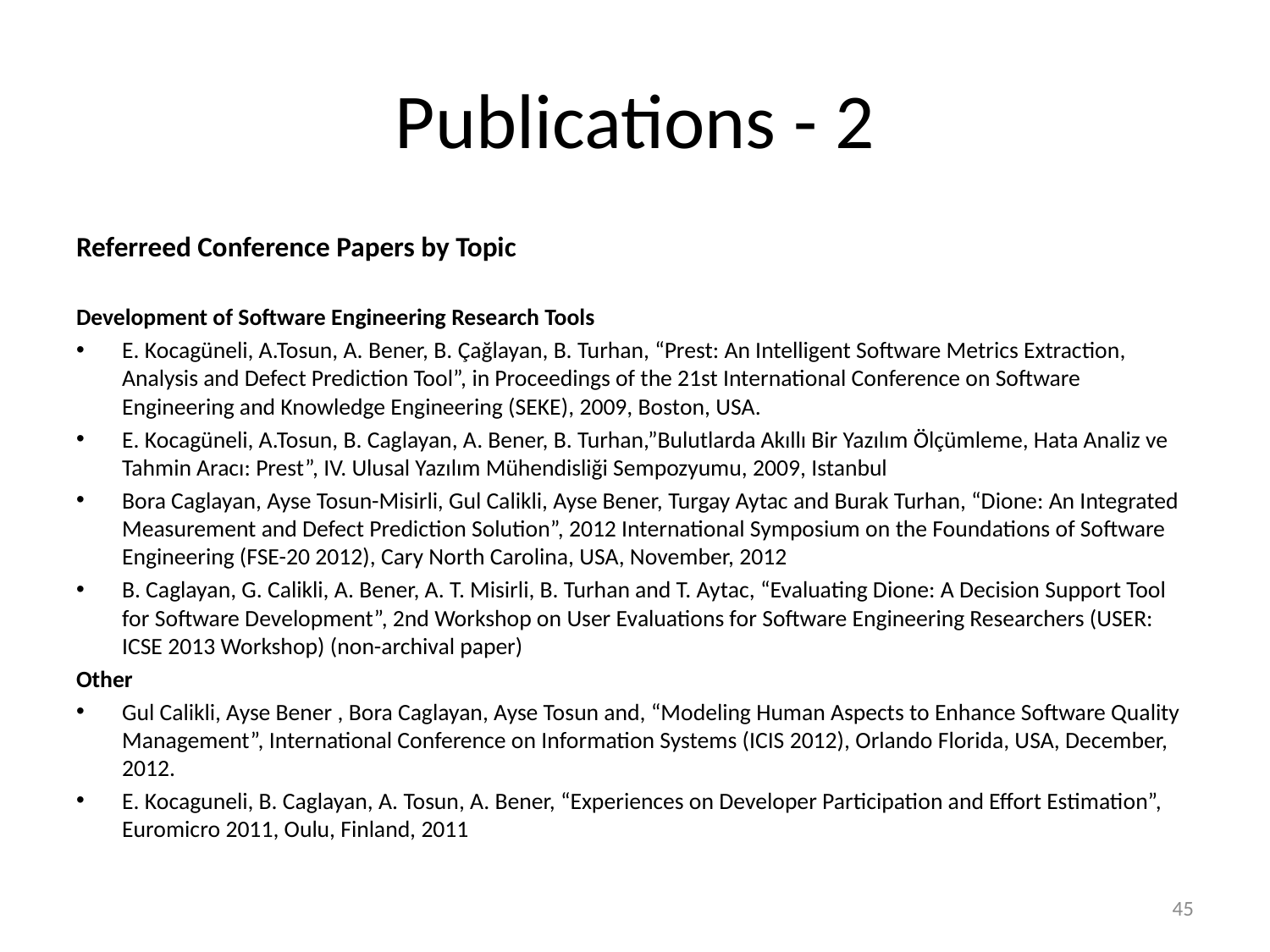

# Publications - 2
Referreed Conference Papers by Topic

Development of Software Engineering Research Tools
E. Kocagüneli, A.Tosun, A. Bener, B. Çağlayan, B. Turhan, “Prest: An Intelligent Software Metrics Extraction, Analysis and Defect Prediction Tool”, in Proceedings of the 21st International Conference on Software Engineering and Knowledge Engineering (SEKE), 2009, Boston, USA.
E. Kocagüneli, A.Tosun, B. Caglayan, A. Bener, B. Turhan,”Bulutlarda Akıllı Bir Yazılım Ölçümleme, Hata Analiz ve Tahmin Aracı: Prest”, IV. Ulusal Yazılım Mühendisliği Sempozyumu, 2009, Istanbul
Bora Caglayan, Ayse Tosun-Misirli, Gul Calikli, Ayse Bener, Turgay Aytac and Burak Turhan, “Dione: An Integrated Measurement and Defect Prediction Solution”, 2012 International Symposium on the Foundations of Software Engineering (FSE-20 2012), Cary North Carolina, USA, November, 2012
B. Caglayan, G. Calikli, A. Bener, A. T. Misirli, B. Turhan and T. Aytac, “Evaluating Dione: A Decision Support Tool for Software Development”, 2nd Workshop on User Evaluations for Software Engineering Researchers (USER: ICSE 2013 Workshop) (non-archival paper)
Other
Gul Calikli, Ayse Bener , Bora Caglayan, Ayse Tosun and, “Modeling Human Aspects to Enhance Software Quality Management”, International Conference on Information Systems (ICIS 2012), Orlando Florida, USA, December, 2012.
E. Kocaguneli, B. Caglayan, A. Tosun, A. Bener, “Experiences on Developer Participation and Effort Estimation”, Euromicro 2011, Oulu, Finland, 2011
45